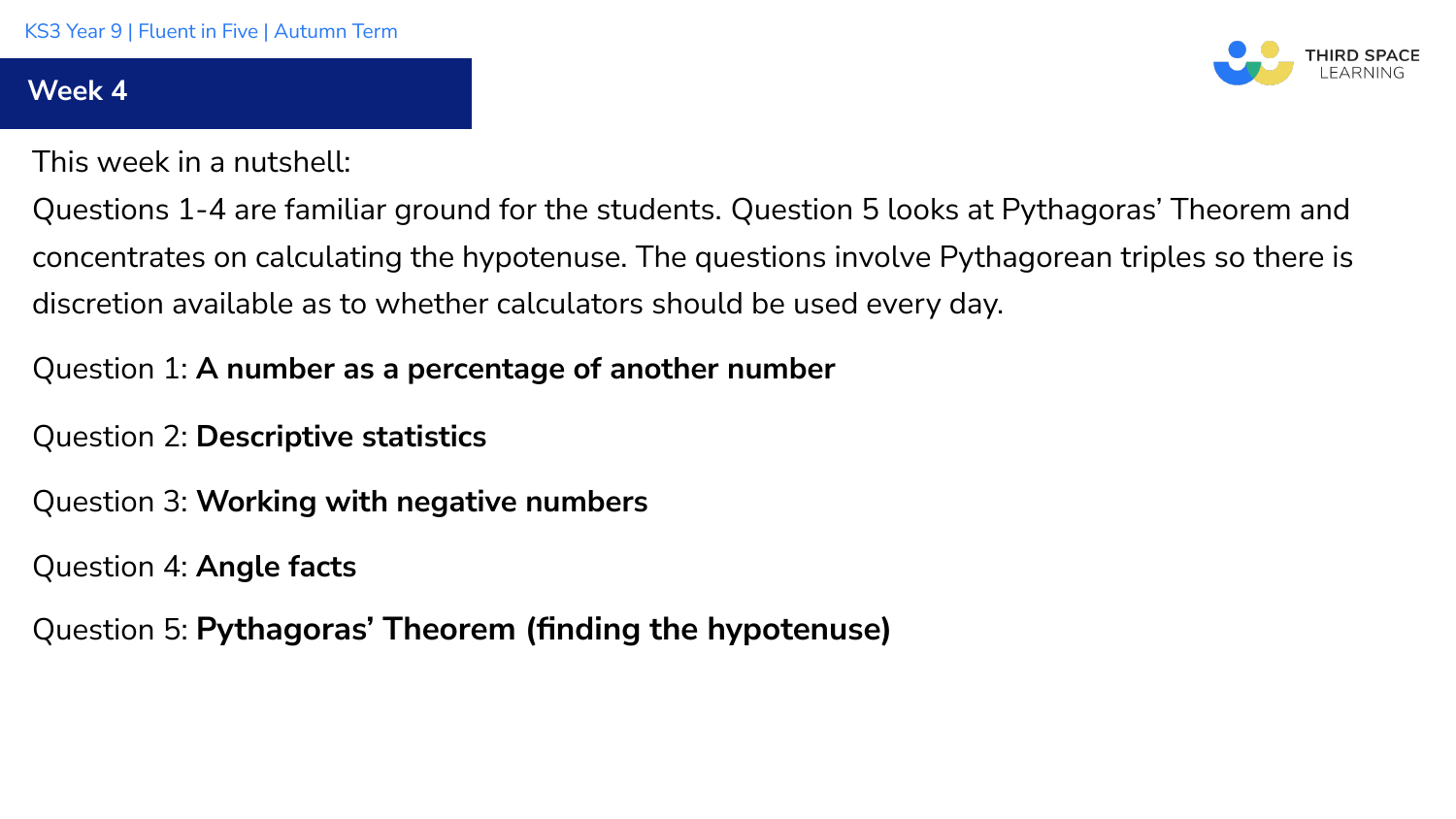

Week 4
| This week in a nutshell: Questions 1-4 are familiar ground for the students. Question 5 looks at Pythagoras’ Theorem and concentrates on calculating the hypotenuse. The questions involve Pythagorean triples so there is discretion available as to whether calculators should be used every day. |
| --- |
| Question 1: A number as a percentage of another number |
| Question 2: Descriptive statistics |
| Question 3: Working with negative numbers |
| Question 4: Angle facts |
| Question 5: Pythagoras’ Theorem (finding the hypotenuse) |